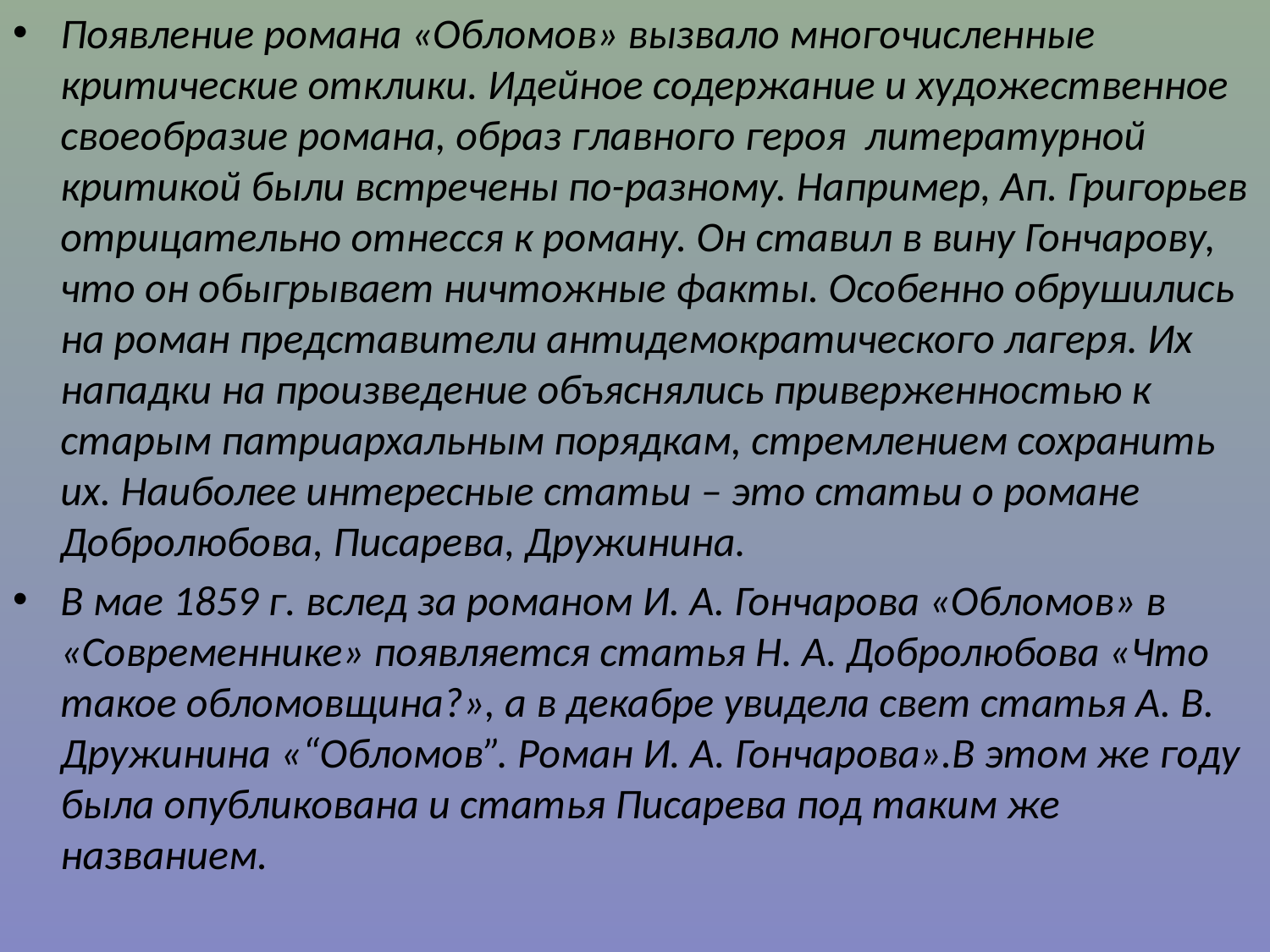

Появление романа «Обломов» вызвало многочисленные критические отклики. Идейное содержание и художественное своеобразие романа, образ главного героя  литературной критикой были встречены по-разному. Например, Ап. Григорьев отрицательно отнесся к роману. Он ставил в вину Гончарову, что он обыгрывает ничтожные факты. Особенно обрушились на роман представители антидемократического лагеря. Их нападки на произведение объяснялись приверженностью к старым патриархальным порядкам, стремлением сохранить их. Наиболее интересные статьи – это статьи о романе Добролюбова, Писарева, Дружинина.
В мае 1859 г. вслед за романом И. А. Гончарова «Обломов» в «Современнике» появляется статья Н. А. Добролюбова «Что такое обломовщина?», а в декабре увидела свет статья А. В. Дружинина «“Обломов”. Роман И. А. Гончарова».В этом же году была опубликована и статья Писарева под таким же названием.